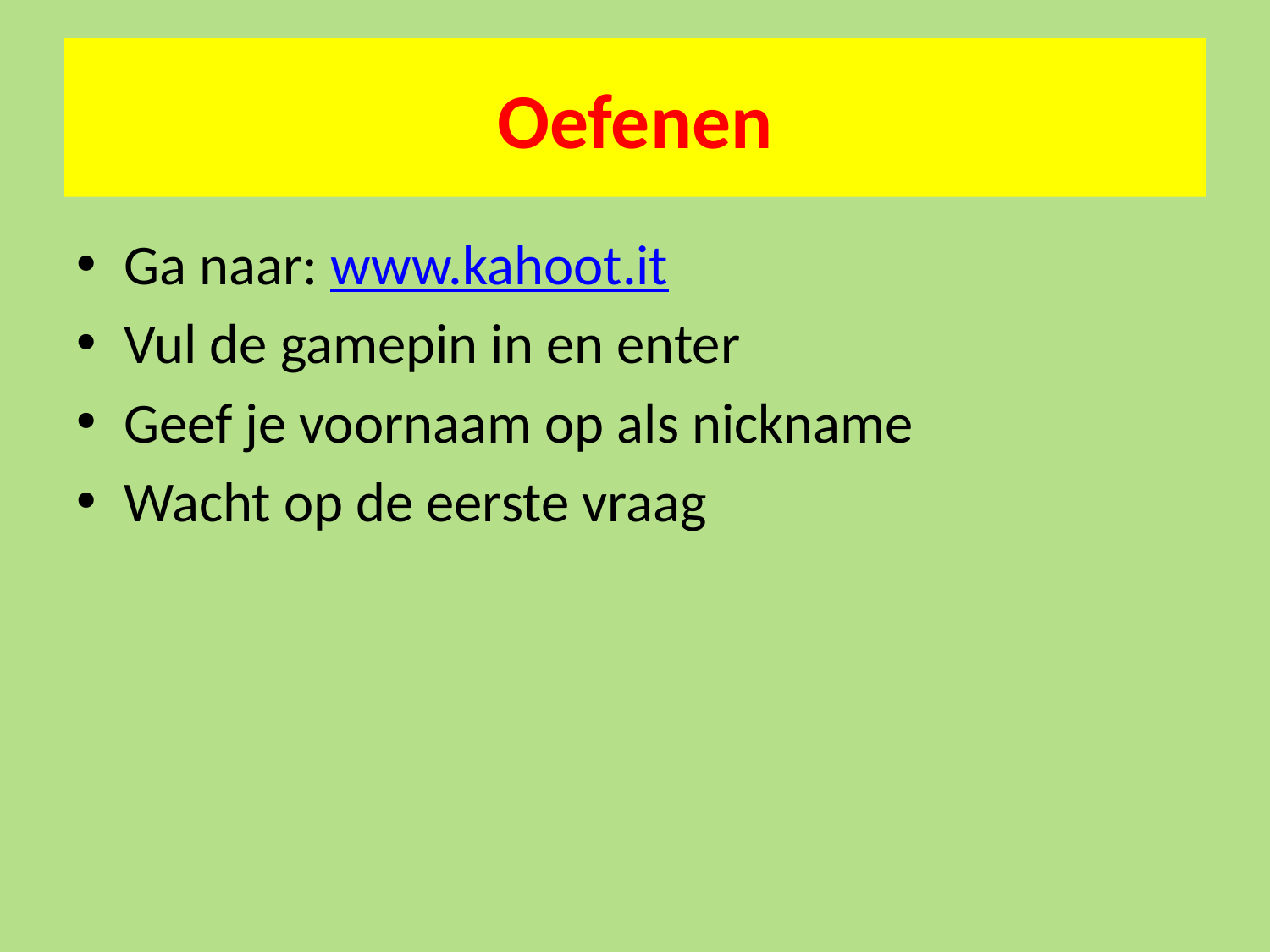

# Oefenen
Ga naar: www.kahoot.it
Vul de gamepin in en enter
Geef je voornaam op als nickname
Wacht op de eerste vraag